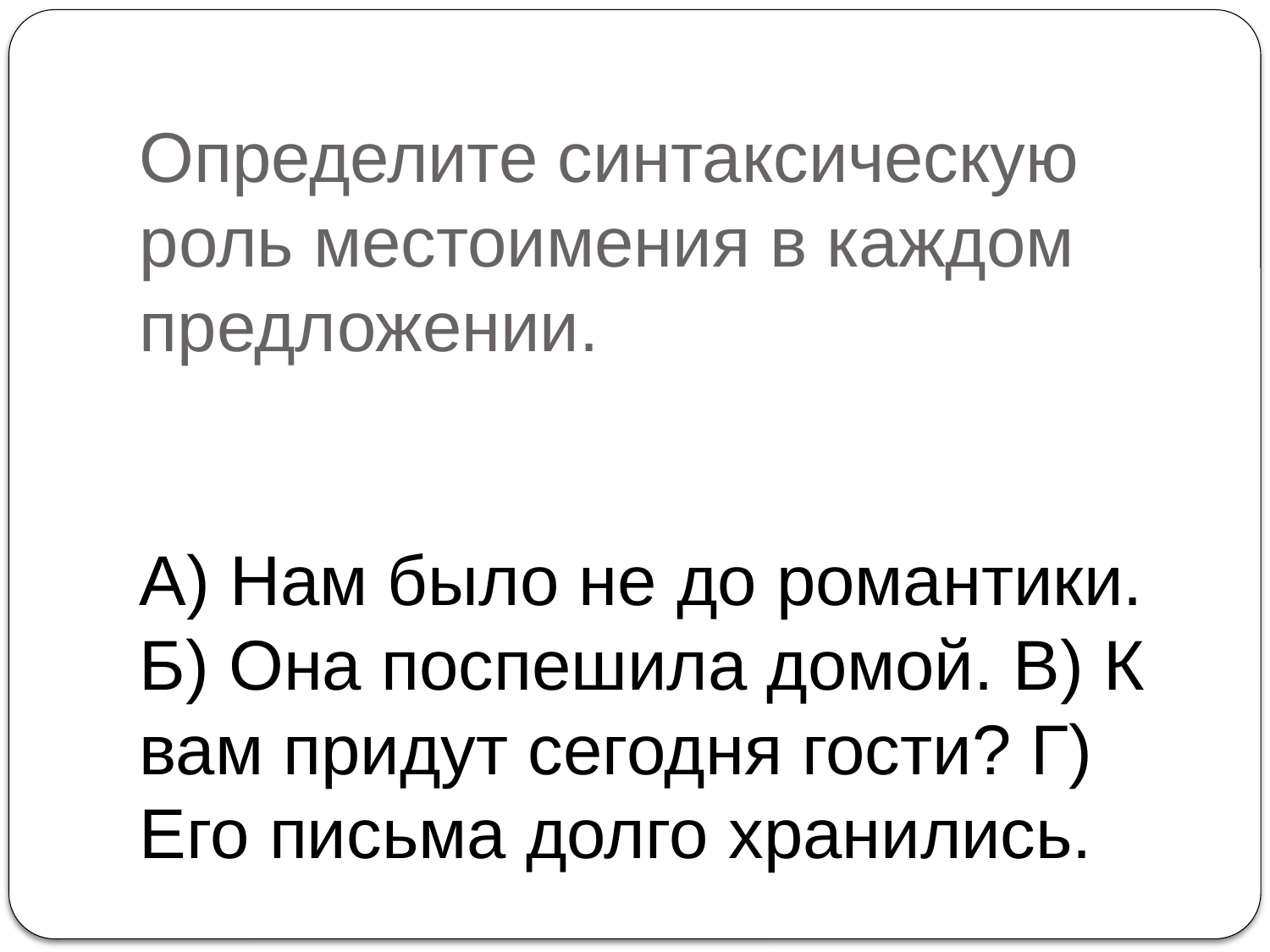

# Определите синтаксическую роль местоимения в каждом предложении. А) Нам было не до романтики. Б) Она поспешила домой. В) К вам придут сегодня гости? Г) Его письма долго хранились.